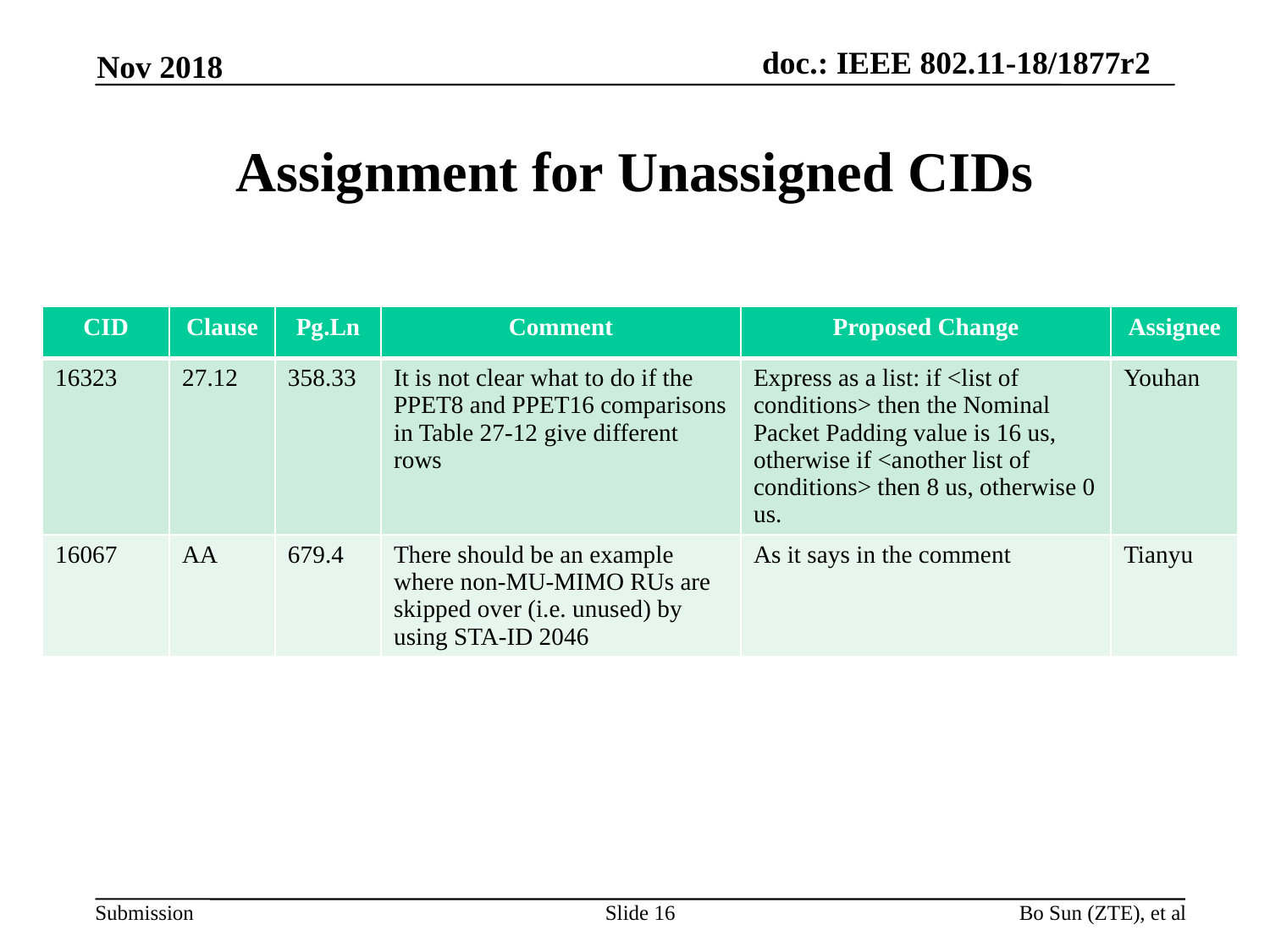

Nov 2018
# Assignment for Unassigned CIDs
| CID | Clause | Pg.Ln | Comment | Proposed Change | Assignee |
| --- | --- | --- | --- | --- | --- |
| 16323 | 27.12 | 358.33 | It is not clear what to do if the PPET8 and PPET16 comparisons in Table 27-12 give different rows | Express as a list: if <list of conditions> then the Nominal Packet Padding value is 16 us, otherwise if <another list of conditions> then 8 us, otherwise 0 us. | Youhan |
| 16067 | AA | 679.4 | There should be an example where non-MU-MIMO RUs are skipped over (i.e. unused) by using STA-ID 2046 | As it says in the comment | Tianyu |
Slide 16
Bo Sun (ZTE), et al